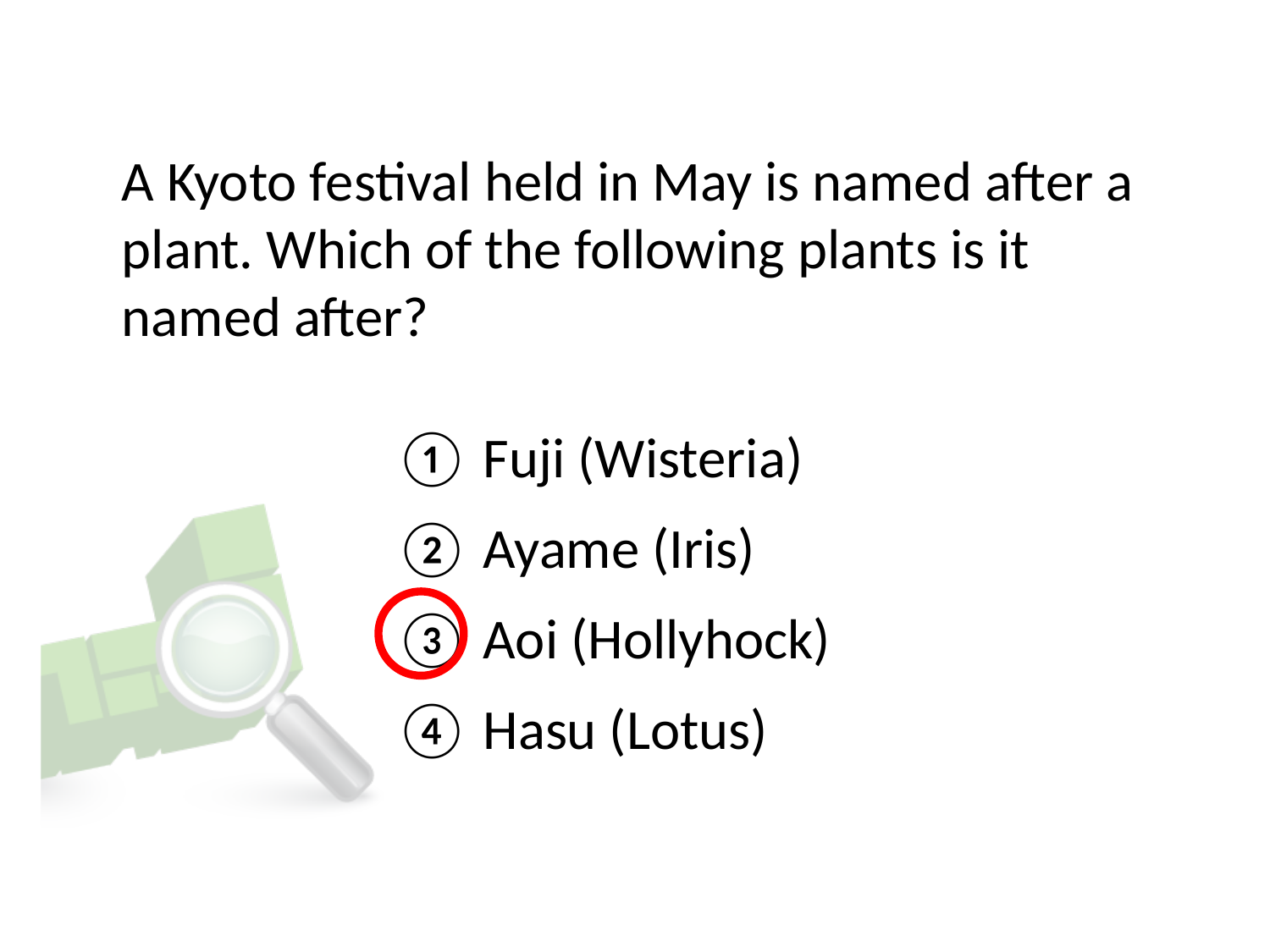

# A Kyoto festival held in May is named after a plant. Which of the following plants is it named after?
① Fuji (Wisteria)
② Ayame (Iris)
③ Aoi (Hollyhock)
④ Hasu (Lotus)